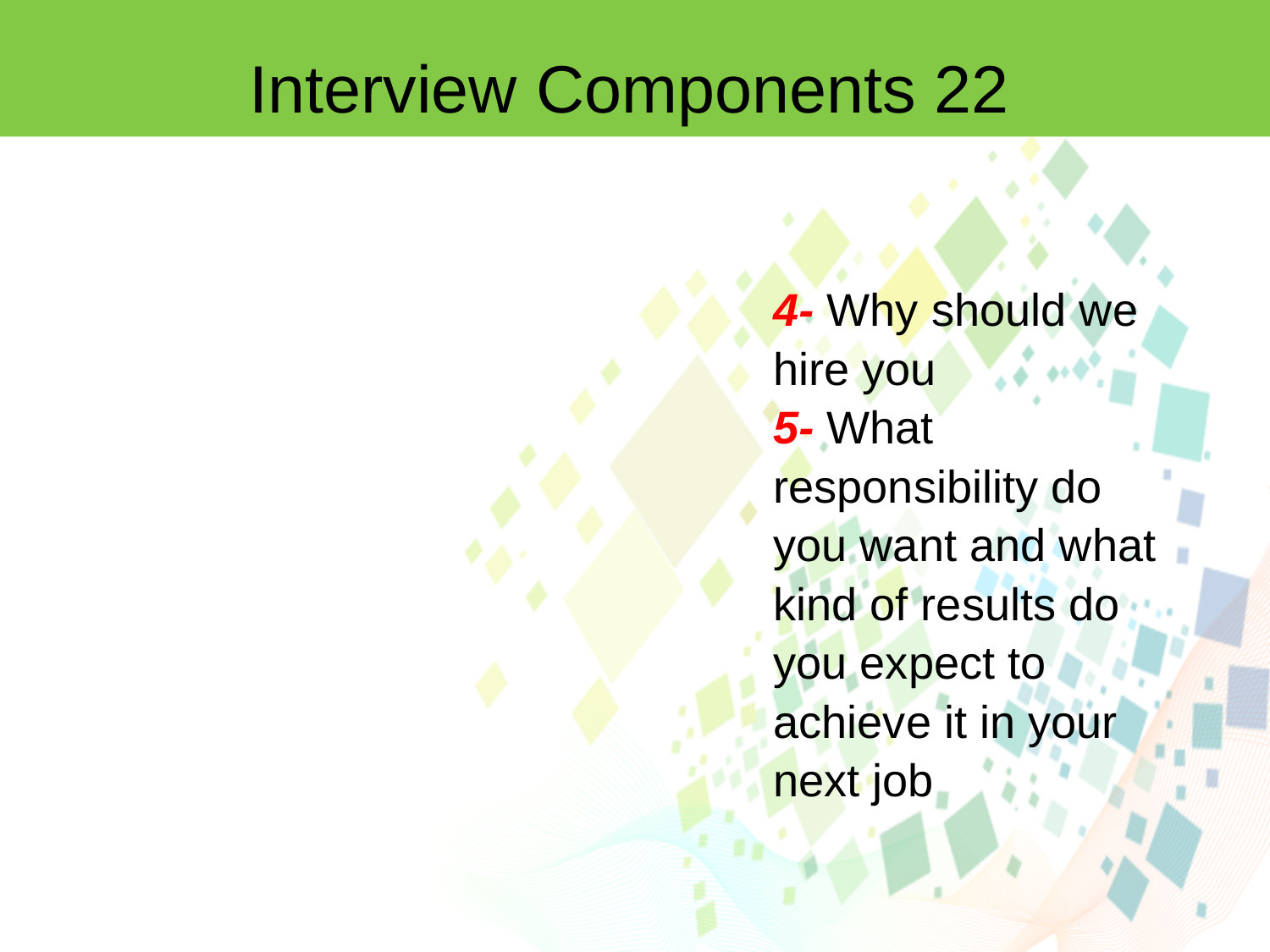

Interview Components 22
4- Why should we hire you
5- What responsibility do you want and what kind of results do you expect to achieve it in your next job